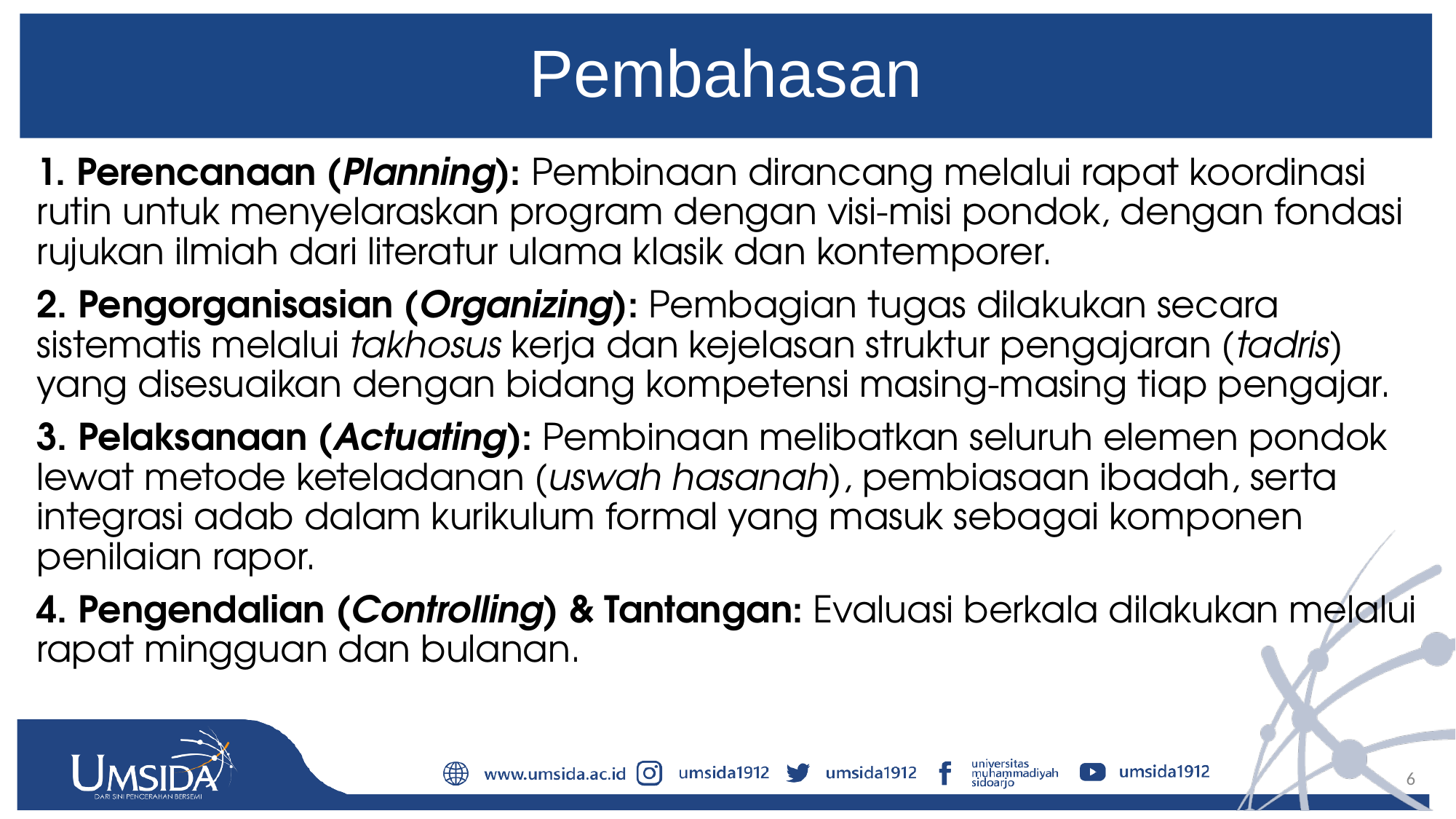

# Pembahasan
1. Perencanaan (Planning): Pembinaan dirancang melalui rapat koordinasi rutin untuk menyelaraskan program dengan visi-misi pondok, dengan fondasi rujukan ilmiah dari literatur ulama klasik dan kontemporer.
2. Pengorganisasian (Organizing): Pembagian tugas dilakukan secara sistematis melalui takhosus kerja dan kejelasan struktur pengajaran (tadris) yang disesuaikan dengan bidang kompetensi masing-masing tiap pengajar.
3. Pelaksanaan (Actuating): Pembinaan melibatkan seluruh elemen pondok lewat metode keteladanan (uswah hasanah), pembiasaan ibadah, serta integrasi adab dalam kurikulum formal yang masuk sebagai komponen penilaian rapor.
4. Pengendalian (Controlling) & Tantangan: Evaluasi berkala dilakukan melalui rapat mingguan dan bulanan.